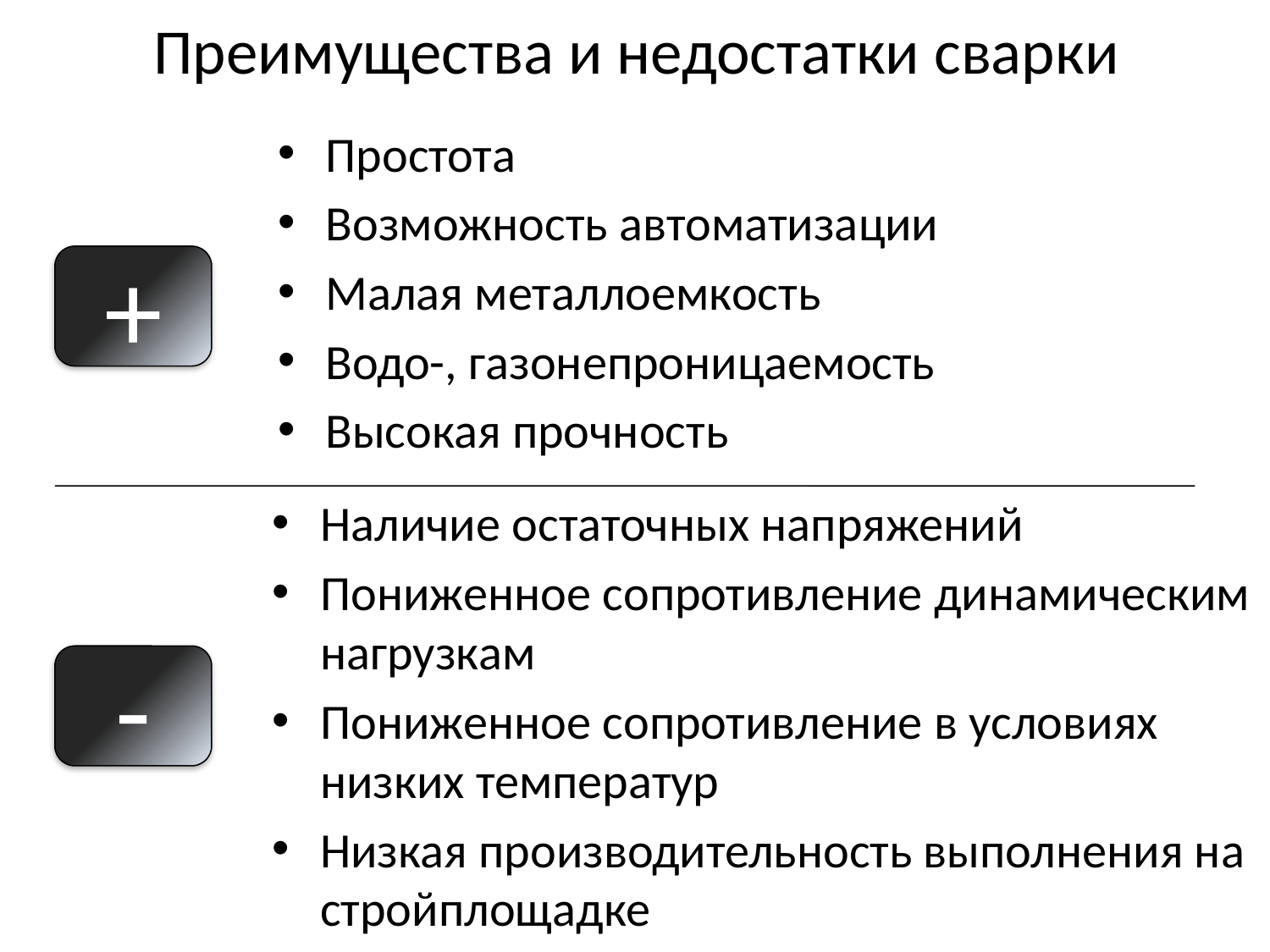

Преимущества и недостатки сварки
Простота
Возможность автоматизации
Малая металлоемкость
Водо-, газонепроницаемость
Высокая прочность
+

Наличие остаточных напряжений
Пониженное сопротивление динамическим нагрузкам
Пониженное сопротивление в условиях низких температур
Низкая производительность выполнения на стройплощадке
-